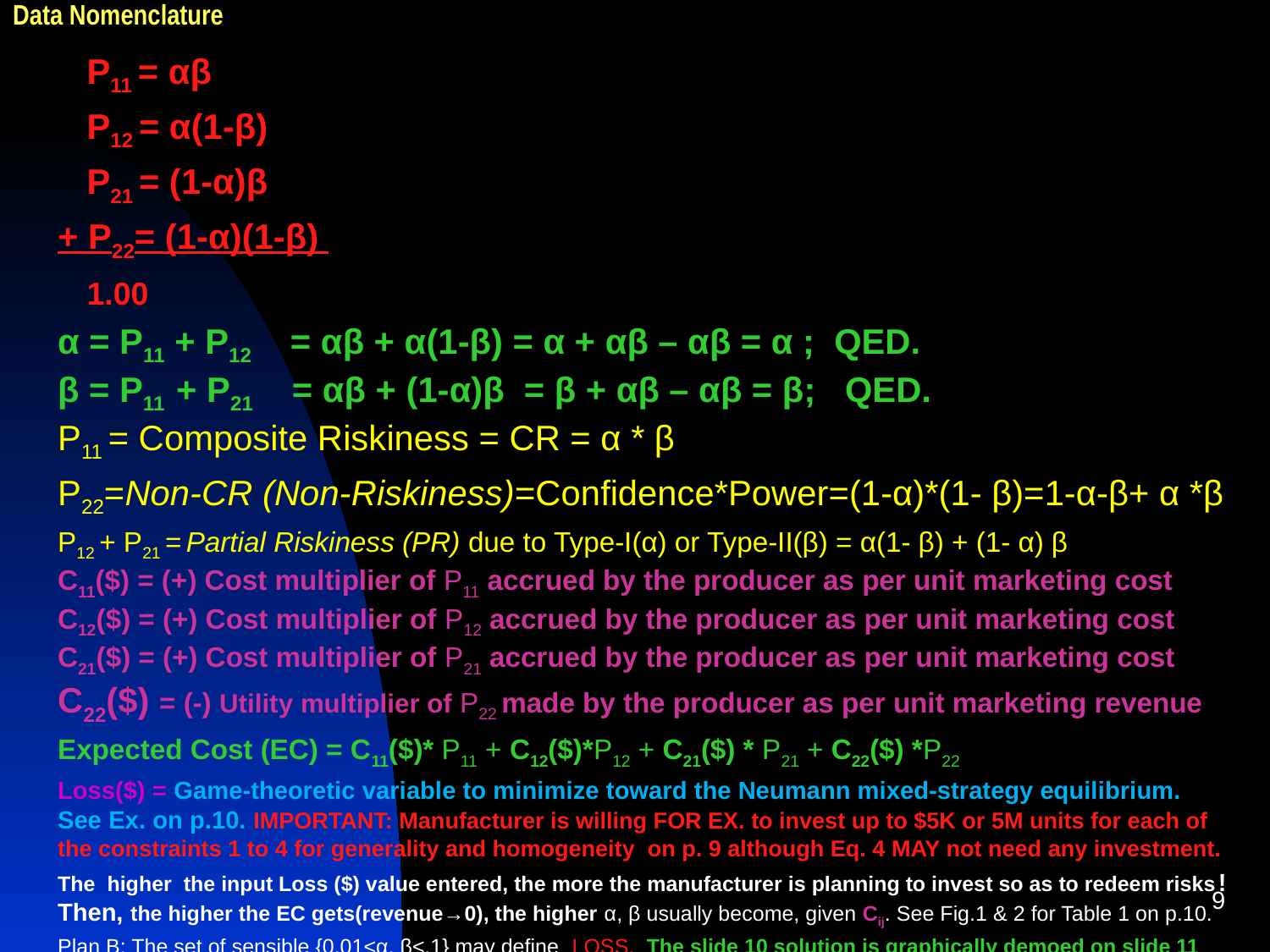

# Data Nomenclature
   P11 = αβ
   P12 = α(1-β)
   P21 = (1-α)β
+ P22= (1-α)(1-β)
   1.00
α = P11 + P12    = αβ + α(1-β) = α + αβ – αβ = α ;  QED.
β = P11  + P21    = αβ + (1-α)β  = β + αβ – αβ = β;   QED.
P11 = Composite Riskiness = CR = α * β
P22=Non-CR (Non-Riskiness)=Confidence*Power=(1-α)*(1- β)=1-α-β+ α *β
P12 + P21 = Partial Riskiness (PR) due to Type-I(α) or Type-II(β) = α(1- β) + (1- α) β
C11($) = (+) Cost multiplier of P11 accrued by the producer as per unit marketing cost
C12($) = (+) Cost multiplier of P12 accrued by the producer as per unit marketing cost C21($) = (+) Cost multiplier of P21 accrued by the producer as per unit marketing cost C22($) = (-) Utility multiplier of P22 made by the producer as per unit marketing revenue
Expected Cost (EC) = C11($)* P11 + C12($)*P12 + C21($) * P21 + C22($) *P22
Loss($) = Game-theoretic variable to minimize toward the Neumann mixed-strategy equilibrium. See Ex. on p.10. IMPORTANT: Manufacturer is willing FOR EX. to invest up to $5K or 5M units for each of the constraints 1 to 4 for generality and homogeneity  on p. 9 although Eq. 4 MAY not need any investment.
The  higher  the input Loss ($) value entered, the more the manufacturer is planning to invest so as to redeem risks! Then, the higher the EC gets(revenue→0), the higher α, β usually become, given Cij. See Fig.1 & 2 for Table 1 on p.10.
Plan B: The set of sensible {0.01<α, β<.1} may define  LOSS.  The slide 10 solution is graphically demoed on slide 11 with a planned OC curve by the manufacturer to abide by so to achieve an Expected Cost of -$343 (revenue=utility).

9